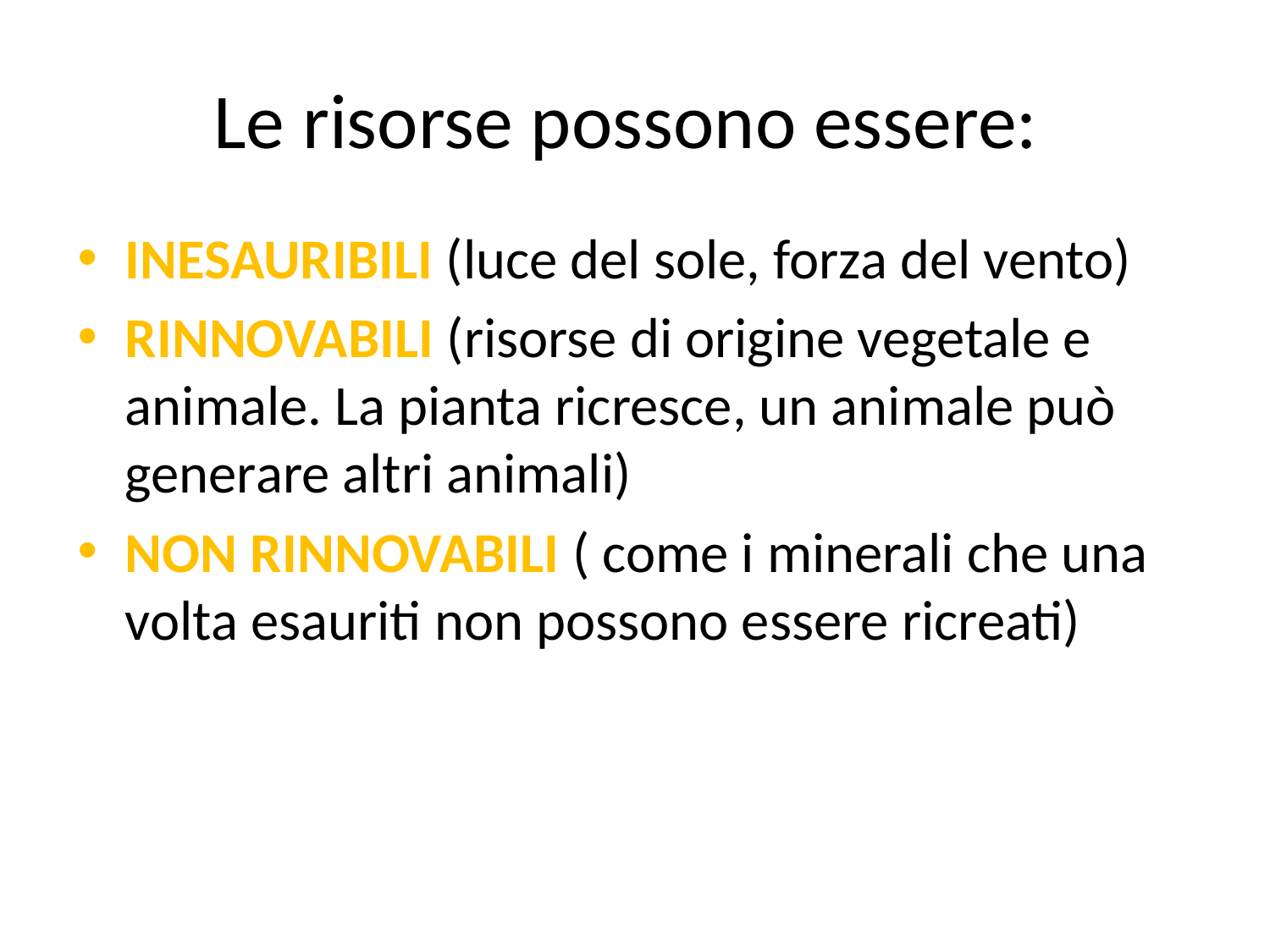

# Le risorse possono essere:
INESAURIBILI (luce del sole, forza del vento)
RINNOVABILI (risorse di origine vegetale e animale. La pianta ricresce, un animale può generare altri animali)
NON RINNOVABILI ( come i minerali che una volta esauriti non possono essere ricreati)